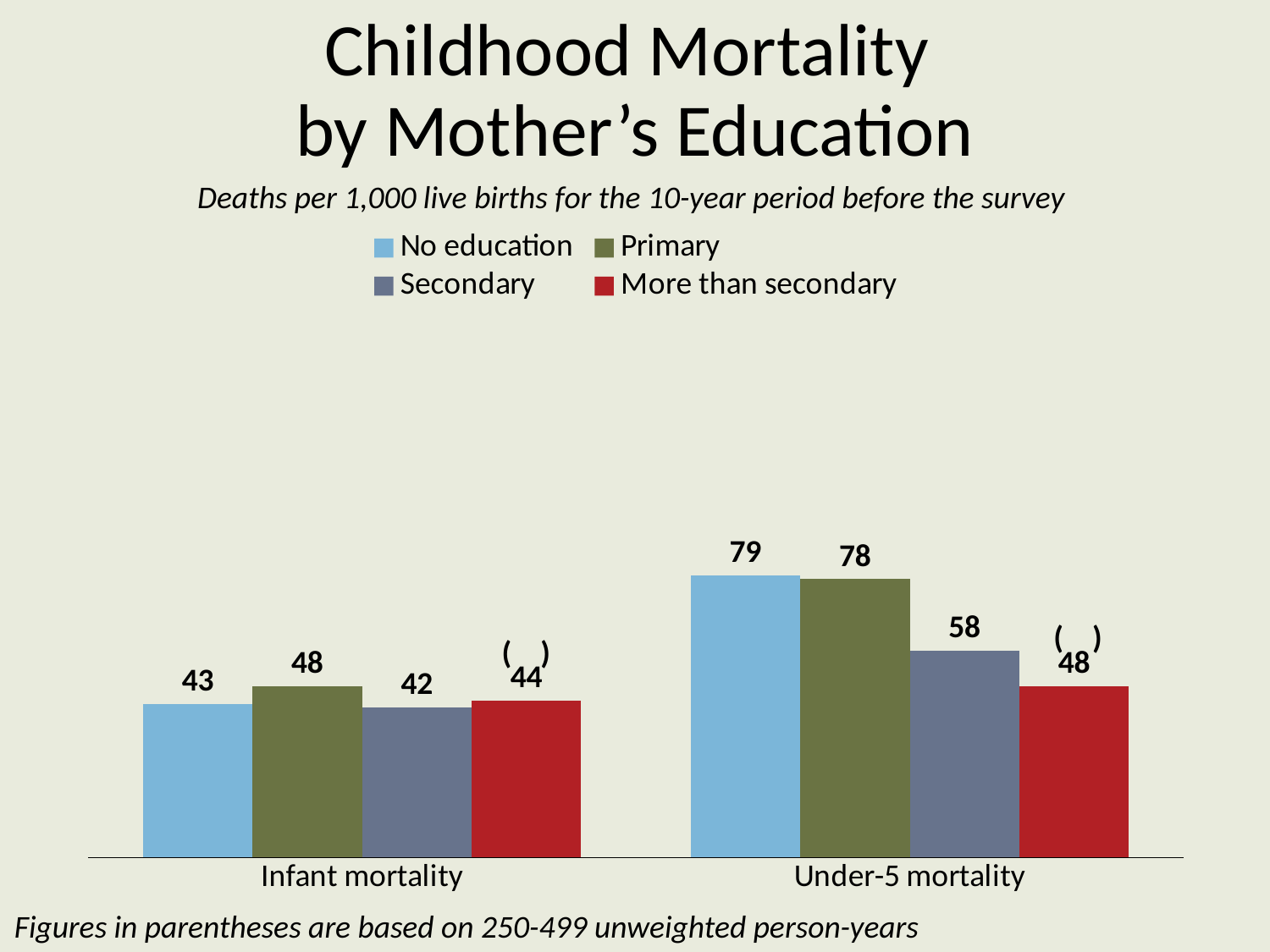

# Childhood Mortality by Mother’s Education
Deaths per 1,000 live births for the 10-year period before the survey

### Chart

| Category | No education | Primary | Secondary | More than secondary |
|---|---|---|---|---|
| Infant mortality | 43.0 | 48.0 | 42.0 | 44.0 |
| Under-5 mortality | 79.0 | 78.0 | 58.0 | 48.0 |
(    )
(    )
Figures in parentheses are based on 250-499 unweighted person-years